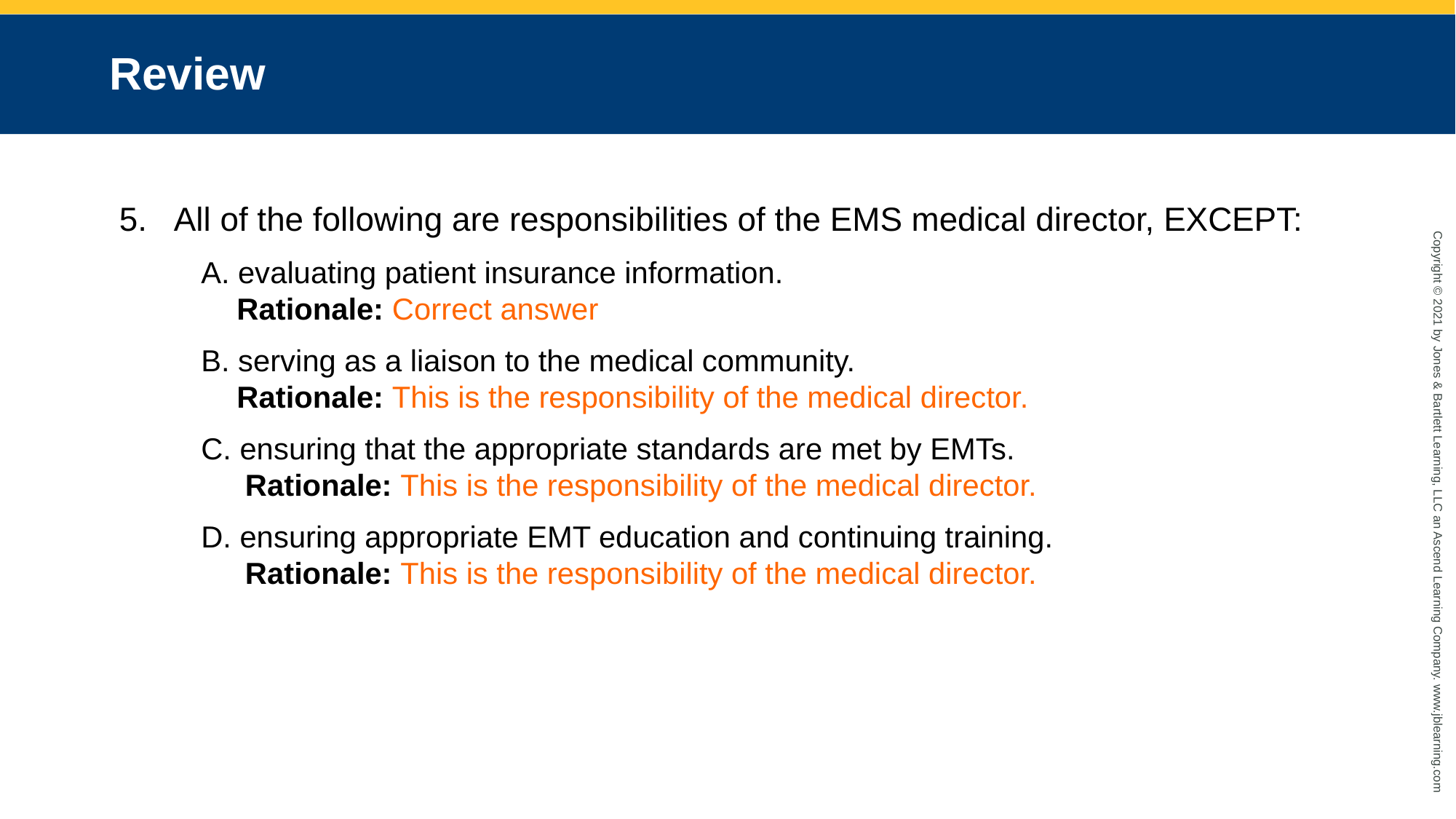

# Review
All of the following are responsibilities of the EMS medical director, EXCEPT:
 evaluating patient insurance information.
	 Rationale: Correct answer
 serving as a liaison to the medical community.
	 Rationale: This is the responsibility of the medical director.
 ensuring that the appropriate standards are met by EMTs.
	  Rationale: This is the responsibility of the medical director.
 ensuring appropriate EMT education and continuing training.
	  Rationale: This is the responsibility of the medical director.